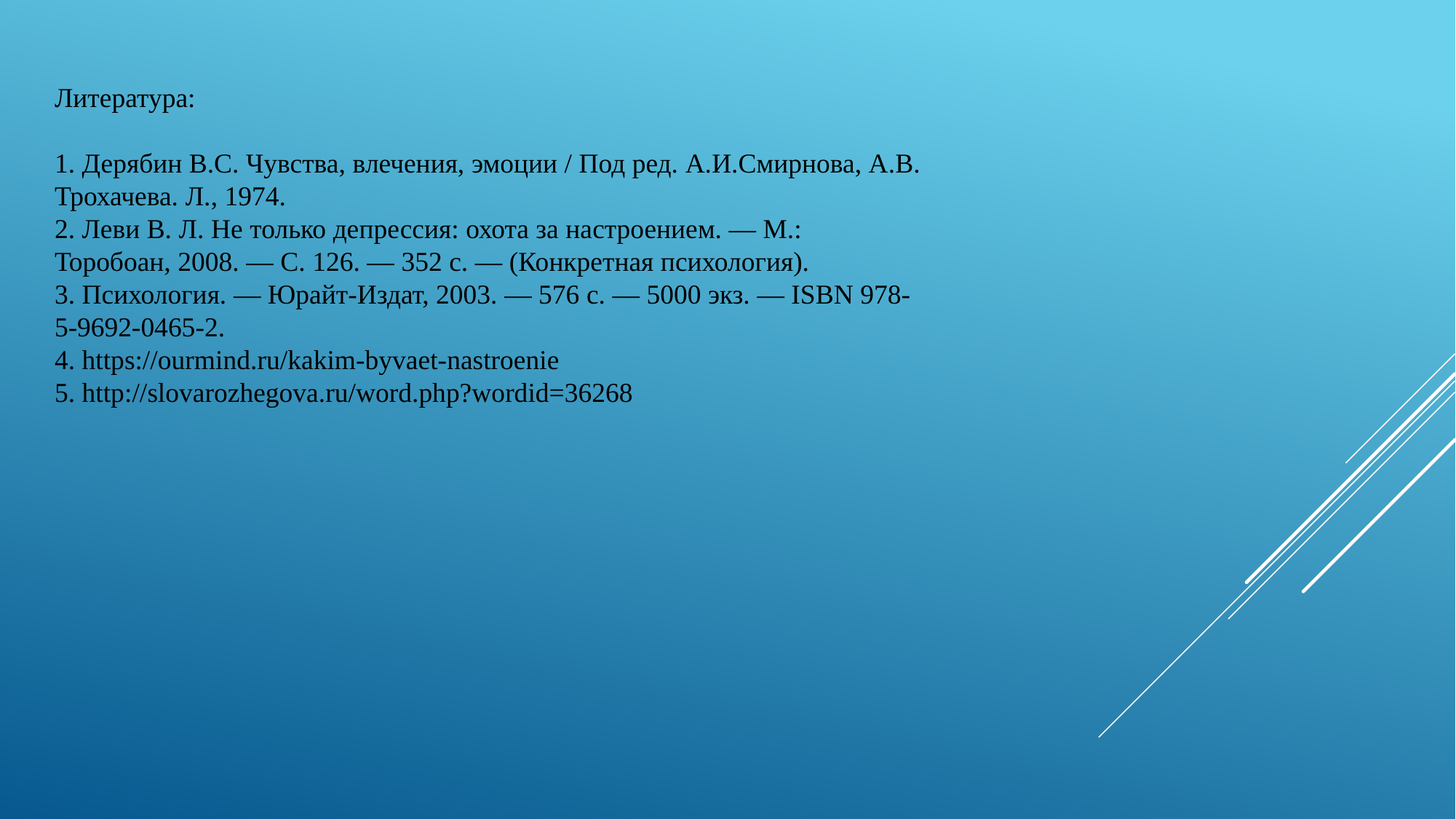

Литература:

1. Дерябин В.С. Чувства, влечения, эмоции / Под ред. А.И.Смирнова, А.В.
Трохачева. Л., 1974.
2. Леви В. Л. Не только депрессия: охота за настроением. — М.:
Торобоан, 2008. — С. 126. — 352 с. — (Конкретная психология).
3. Психология. — Юрайт-Издат, 2003. — 576 с. — 5000 экз. — ISBN 978-
5-9692-0465-2.
4. https://ourmind.ru/kakim-byvaet-nastroenie
5. http://slovarozhegova.ru/word.php?wordid=36268